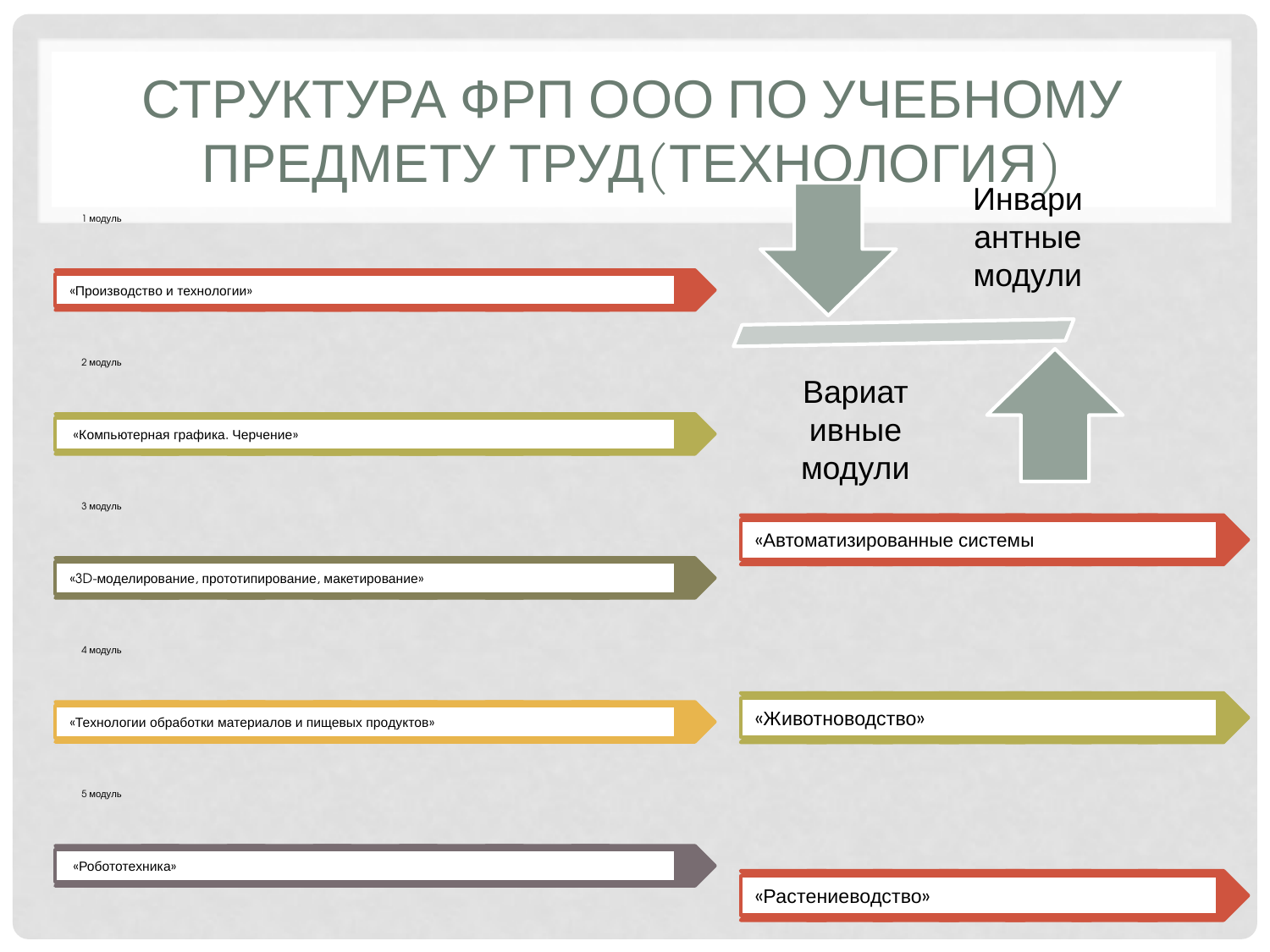

# Структура ФРП оОО по учебному предмету Труд(технология)
Инвариантные модули
Вариативные модули
1 модуль
«Производство и технологии»
2 модуль
 «Компьютерная графика. Черчение»
3 модуль
 «Робототехника»
5 модуль
«3D-моделирование, прототипирование, макетирование»
4 модуль
«Технологии обработки материалов и пищевых продуктов»
«Автоматизированные системы
«Животноводство»
«Растениеводство»